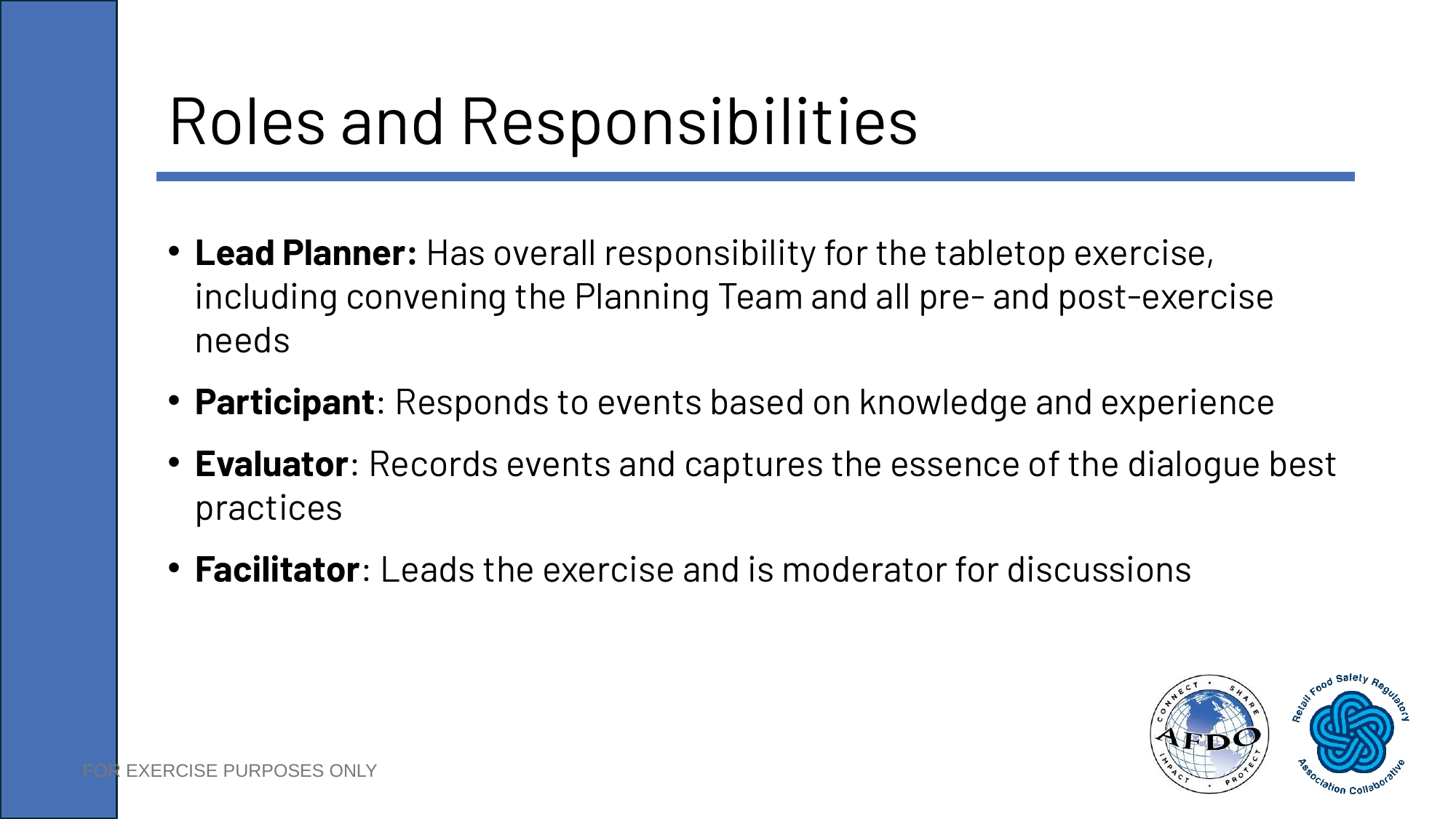

# Roles and Responsibilities
Lead Planner: Has overall responsibility for the tabletop exercise, including convening the Planning Team and all pre- and post-exercise needs
Participant: Responds to events based on knowledge and experience
Evaluator: Records events and captures the essence of the dialogue best practices
Facilitator: Leads the exercise and is moderator for discussions
FOR EXERCISE PURPOSES ONLY